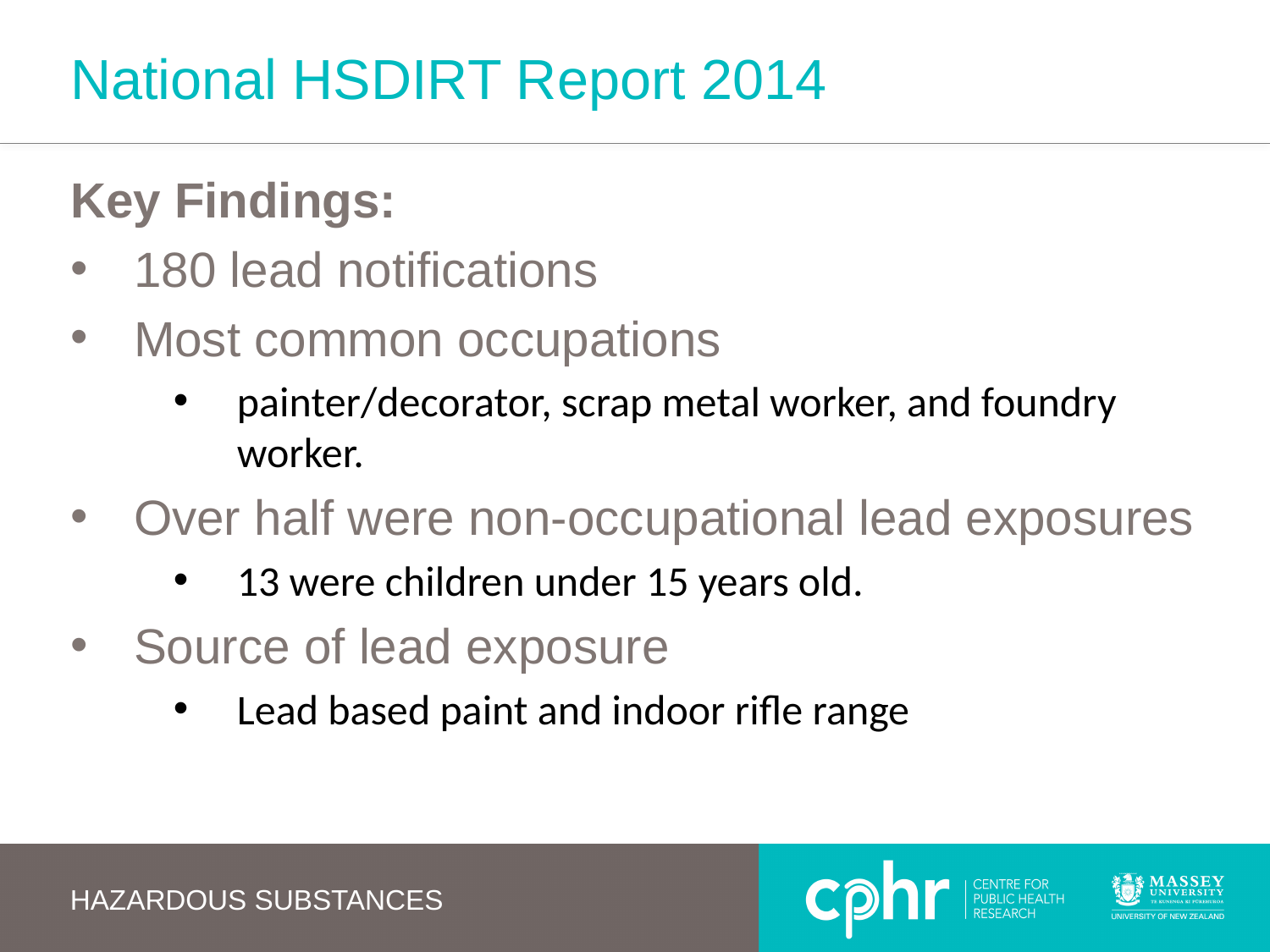

# National HSDIRT Report 2014
Key Findings:
180 lead notifications
Most common occupations
painter/decorator, scrap metal worker, and foundry worker.
Over half were non-occupational lead exposures
13 were children under 15 years old.
Source of lead exposure
Lead based paint and indoor rifle range

Hazardous substances